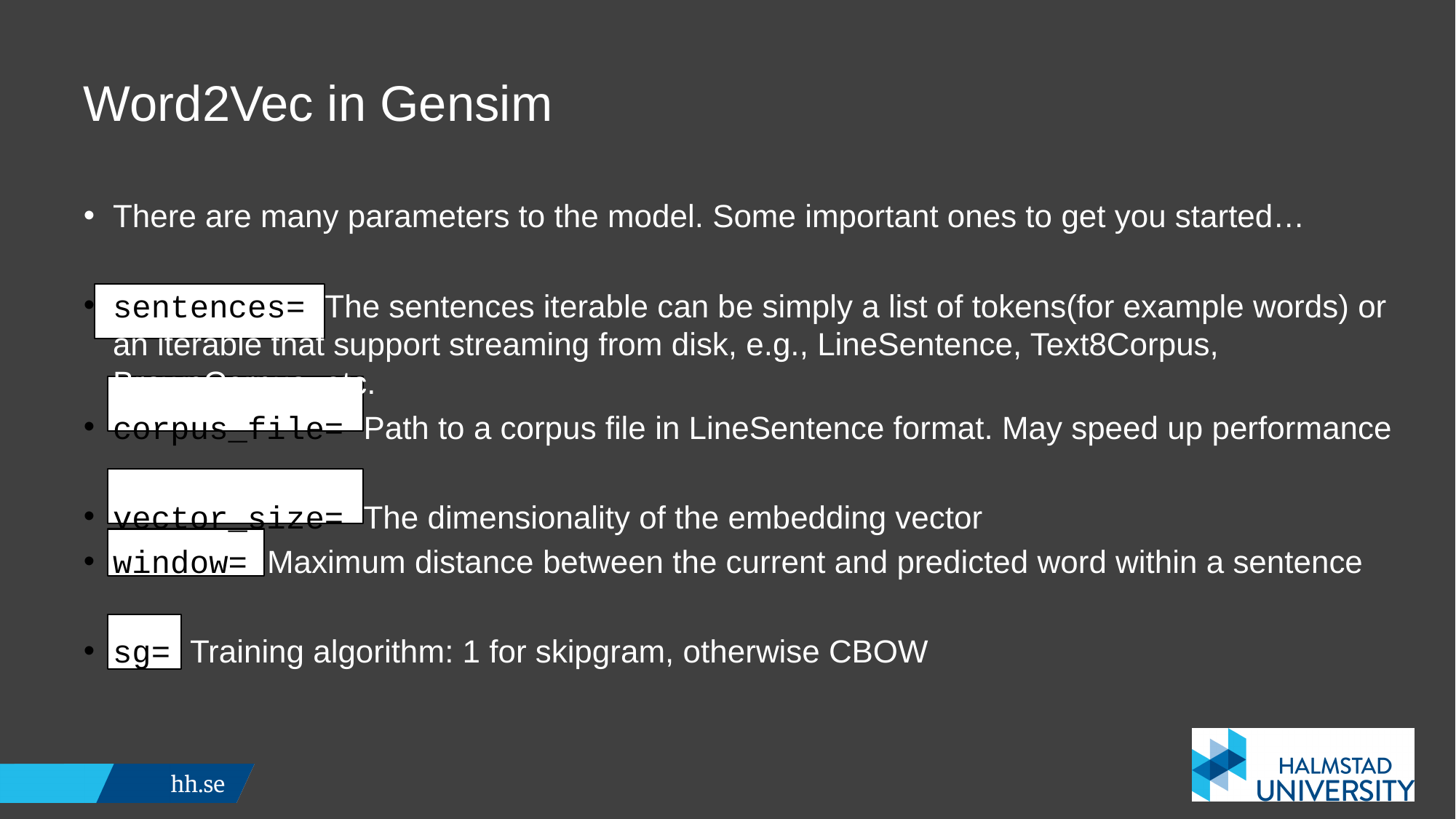

# Word2Vec in Gensim
There are many parameters to the model. Some important ones to get you started…

sentences= The sentences iterable can be simply a list of tokens(for example words) or an iterable that support streaming from disk, e.g., LineSentence, Text8Corpus, BrownCorpus, etc.
corpus_file= Path to a corpus file in LineSentence format. May speed up performance

vector_size= The dimensionality of the embedding vector
window= Maximum distance between the current and predicted word within a sentence

sg= Training algorithm: 1 for skipgram, otherwise CBOW